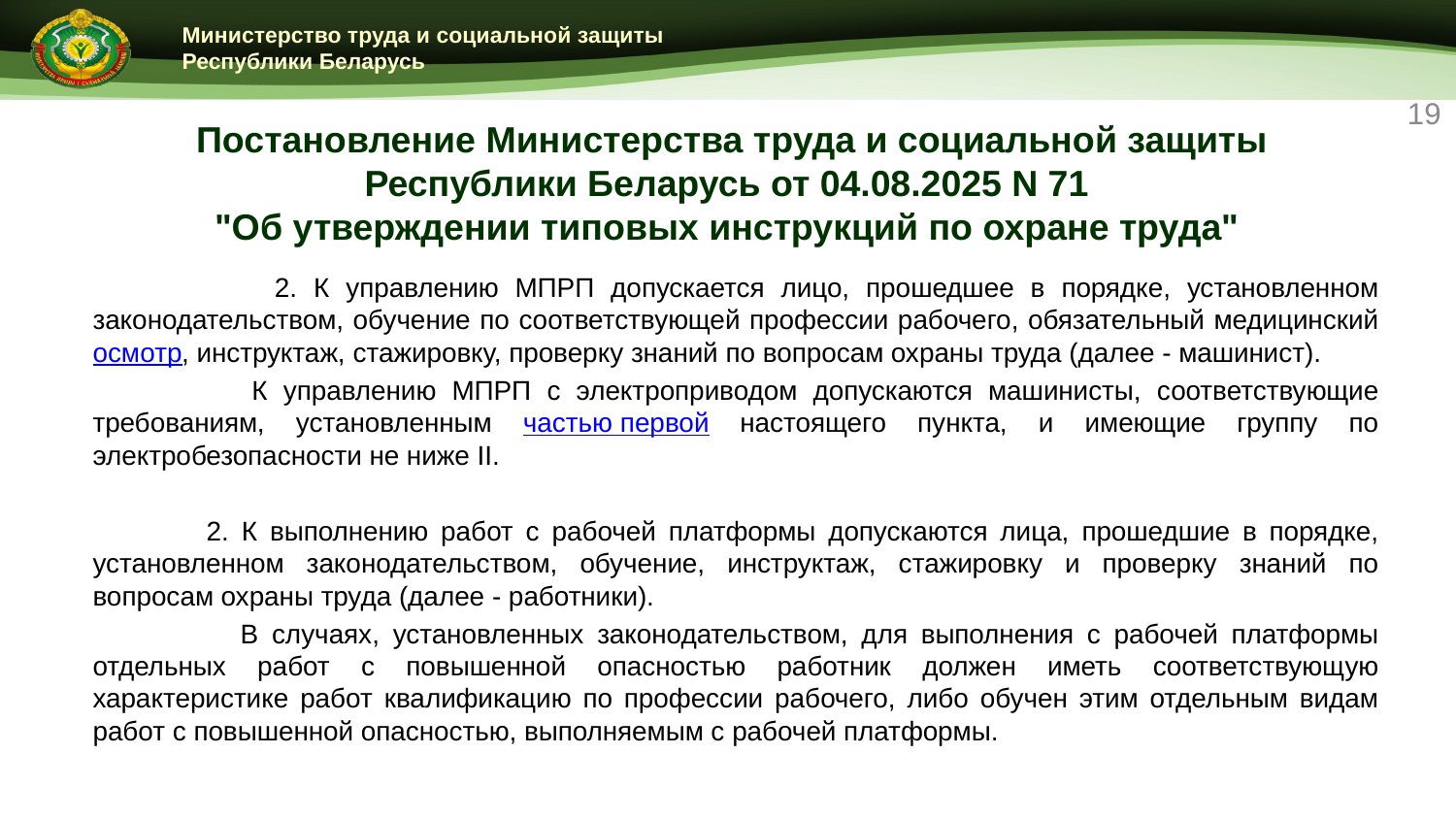

19
# Постановление Министерства труда и социальной защиты Республики Беларусь от 04.08.2025 N 71 "Об утверждении типовых инструкций по охране труда"
           2. К управлению МПРП допускается лицо, прошедшее в порядке, установленном законодательством, обучение по соответствующей профессии рабочего, обязательный медицинский осмотр, инструктаж, стажировку, проверку знаний по вопросам охраны труда (далее - машинист).
          К управлению МПРП с электроприводом допускаются машинисты, соответствующие требованиям, установленным частью первой настоящего пункта, и имеющие группу по электробезопасности не ниже II.

         2. К выполнению работ с рабочей платформы допускаются лица, прошедшие в порядке, установленном законодательством, обучение, инструктаж, стажировку и проверку знаний по вопросам охраны труда (далее - работники).
           В случаях, установленных законодательством, для выполнения с рабочей платформы отдельных работ с повышенной опасностью работник должен иметь соответствующую характеристике работ квалификацию по профессии рабочего, либо обучен этим отдельным видам работ с повышенной опасностью, выполняемым с рабочей платформы.